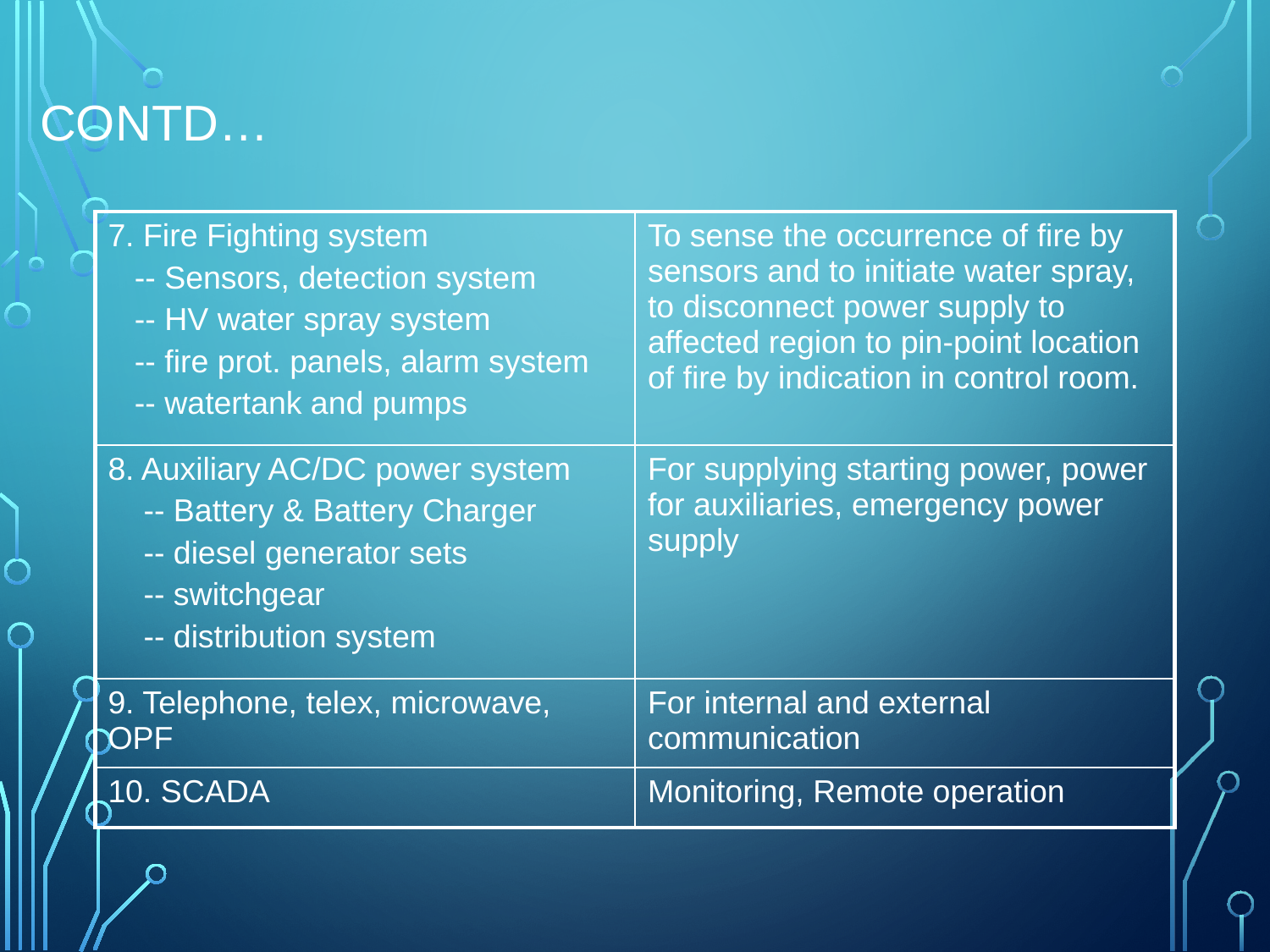

# Contd…
| 7. Fire Fighting system -- Sensors, detection system -- HV water spray system -- fire prot. panels, alarm system -- watertank and pumps | To sense the occurrence of fire by sensors and to initiate water spray, to disconnect power supply to affected region to pin-point location of fire by indication in control room. |
| --- | --- |
| 8. Auxiliary AC/DC power system -- Battery & Battery Charger -- diesel generator sets -- switchgear -- distribution system | For supplying starting power, power for auxiliaries, emergency power supply |
| 9. Telephone, telex, microwave, OPF | For internal and external communication |
| 10. SCADA | Monitoring, Remote operation |